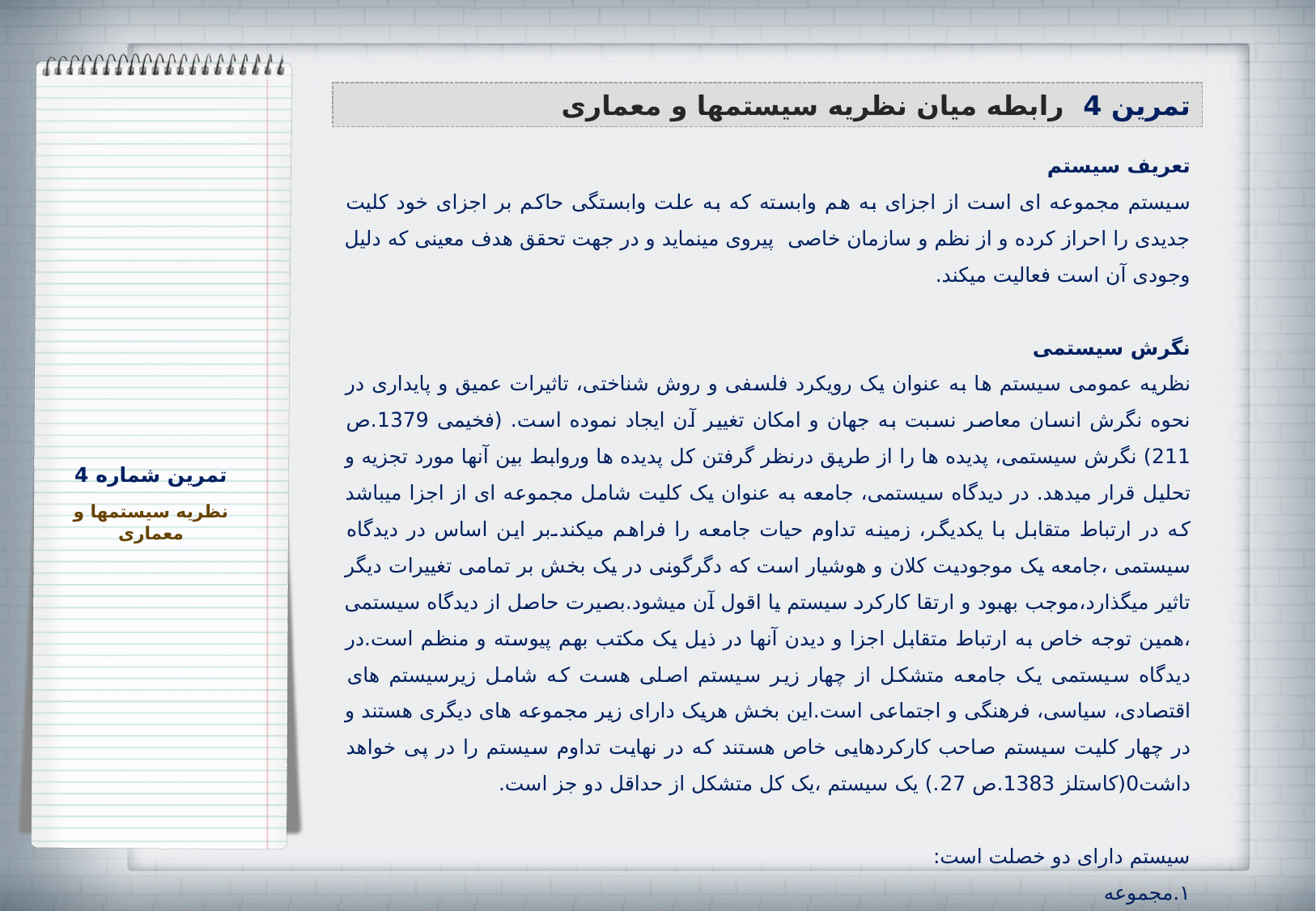

تمرین 4  رابطه میان نظریه سیستم‏ها و معماری
تعریف سیستم
سیستم مجموعه ای است از اجزای به هم وابسته که به علت وابستگی حاکم بر اجزای خود کلیت جدیدی را احراز کرده و از نظم و سازمان خاصی ‍‍‍ پیروی مینماید و در جهت تحقق هدف معینی که دلیل وجودی آن است فعالیت میکند.

نگرش سیستمی
نظریه عمومی سیستم ها به عنوان یک رویکرد فلسفی و روش شناختی، تاثیرات عمیق و پایداری در نحوه نگرش انسان معاصر نسبت به جهان و امکان تغییر آن ایجاد نموده است. (فخیمی 1379.ص 211) نگرش سیستمی، پدیده ها را از طریق درنظر گرفتن کل پدیده ها وروابط بین آنها مورد تجزیه و تحلیل قرار میدهد. در دیدگاه سیستمی، جامعه به عنوان یک کلیت شامل مجموعه ای از اجزا میباشد که در ارتباط متقابل با یکدیگر، زمینه تداوم حیات جامعه را فراهم میکند.بر این اساس در دیدگاه سیستمی ،جامعه یک موجودیت کلان و هوشیار است که دگرگونی در یک بخش بر تمامی تغییرات دیگر تاثیر میگذارد،موجب بهبود و ارتقا کارکرد سیستم یا اقول آن میشود.بصیرت حاصل از دیدگاه سیستمی ،همین توجه خاص به ارتباط متقابل اجزا و دیدن آنها در ذیل یک مکتب بهم پیوسته و منظم است.در دیدگاه سیستمی یک جامعه متشکل از چهار زیر سیستم اصلی هست که شامل زیرسیستم های اقتصادی، سیاسی، فرهنگی و اجتماعی است.این بخش هریک دارای زیر مجموعه های دیگری هستند و در چهار کلیت سیستم صاحب کارکردهایی خاص هستند که در نهایت تداوم سیستم را در پی خواهد داشت0(کاستلز 1383.ص 27.) یک سیستم ،یک کل متشکل از حداقل دو جز است.

سیستم دارای دو خصلت است:
۱.مجموعه
۲.نظم
تمرین شماره 4
نظریه سیستم‏ها و معماری